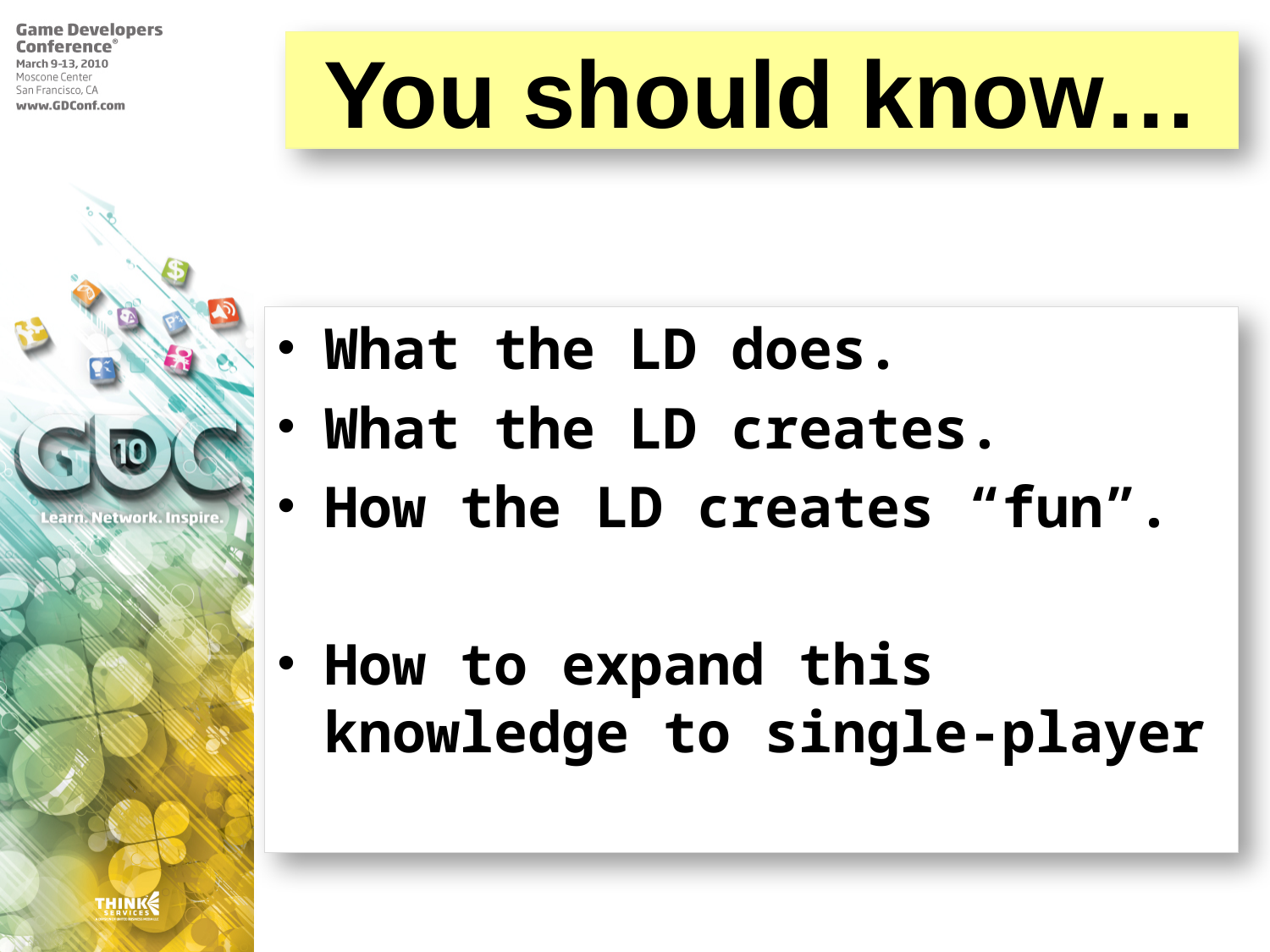

# You should know…
What the LD does.
What the LD creates.
How the LD creates “fun”.

How to expand this knowledge to single-player